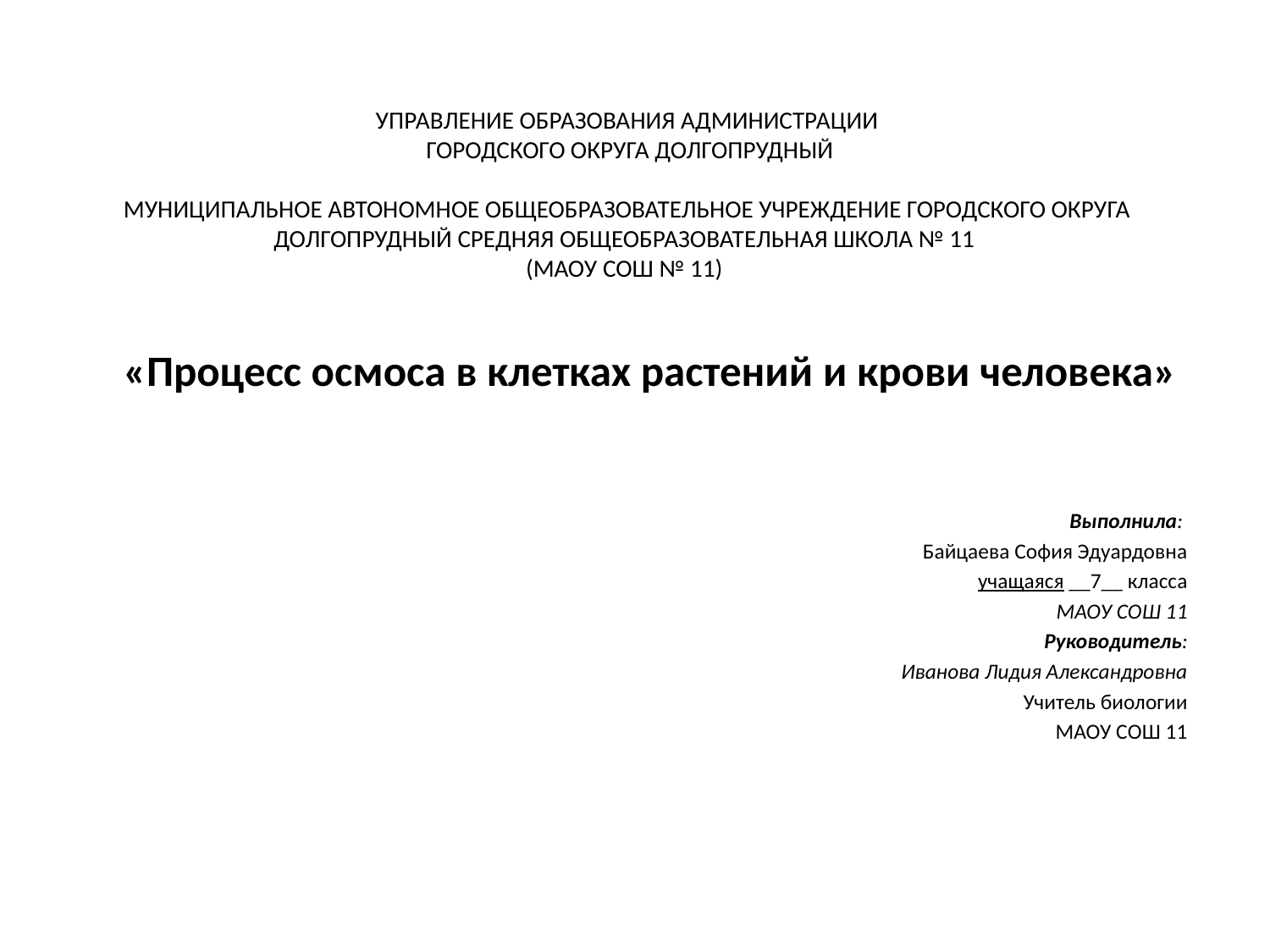

# УПРАВЛЕНИЕ ОБРАЗОВАНИЯ АДМИНИСТРАЦИИ ГОРОДСКОГО ОКРУГА ДОЛГОПРУДНЫЙ   МУНИЦИПАЛЬНОЕ АВТОНОМНОЕ ОБЩЕОБРАЗОВАТЕЛЬНОЕ УЧРЕЖДЕНИЕ ГОРОДСКОГО ОКРУГА ДОЛГОПРУДНЫЙ СРЕДНЯЯ ОБЩЕОБРАЗОВАТЕЛЬНАЯ ШКОЛА № 11 (МАОУ СОШ № 11)
«Процесс осмоса в клетках растений и крови человека»

Выполнила:
 Байцаева София Эдуардовна
учащаяся __7__ класса
МАОУ СОШ 11
Руководитель:
Иванова Лидия Александровна
Учитель биологии
МАОУ СОШ 11